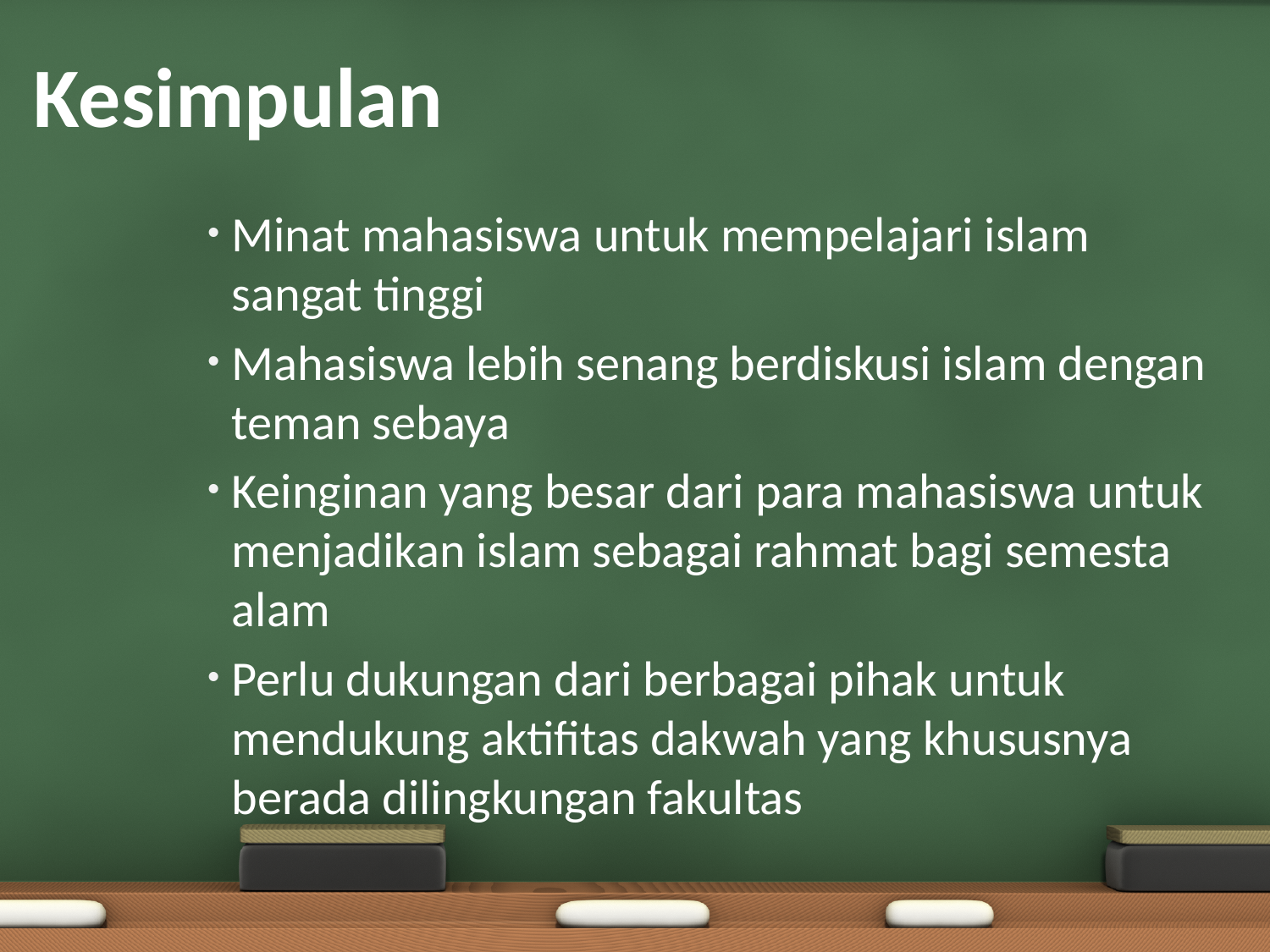

# Kesimpulan
Minat mahasiswa untuk mempelajari islam sangat tinggi
Mahasiswa lebih senang berdiskusi islam dengan teman sebaya
Keinginan yang besar dari para mahasiswa untuk menjadikan islam sebagai rahmat bagi semesta alam
Perlu dukungan dari berbagai pihak untuk mendukung aktifitas dakwah yang khususnya berada dilingkungan fakultas